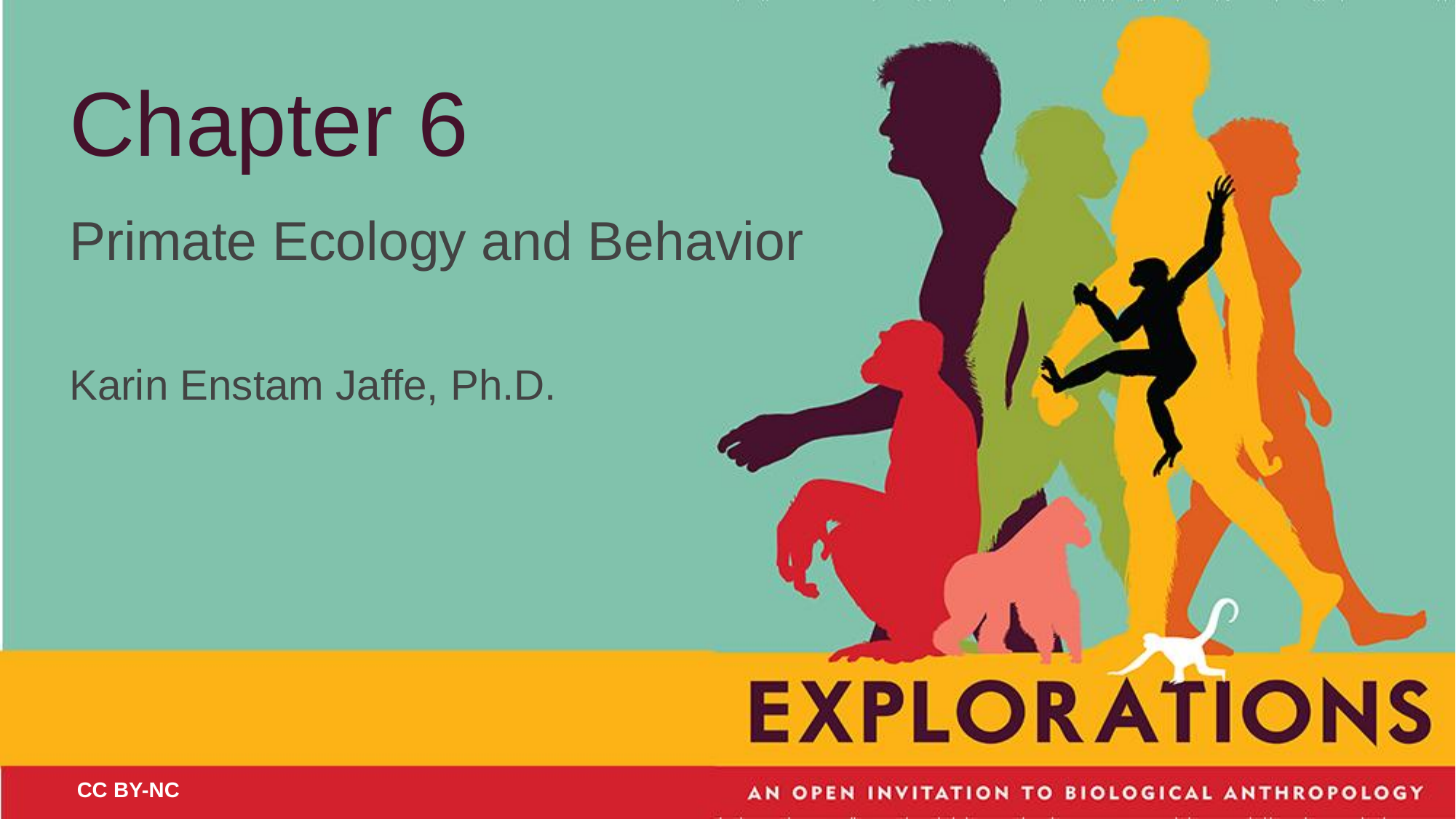

Chapter 6
Primate Ecology and Behavior
Karin Enstam Jaffe, Ph.D.
CC BY-NC